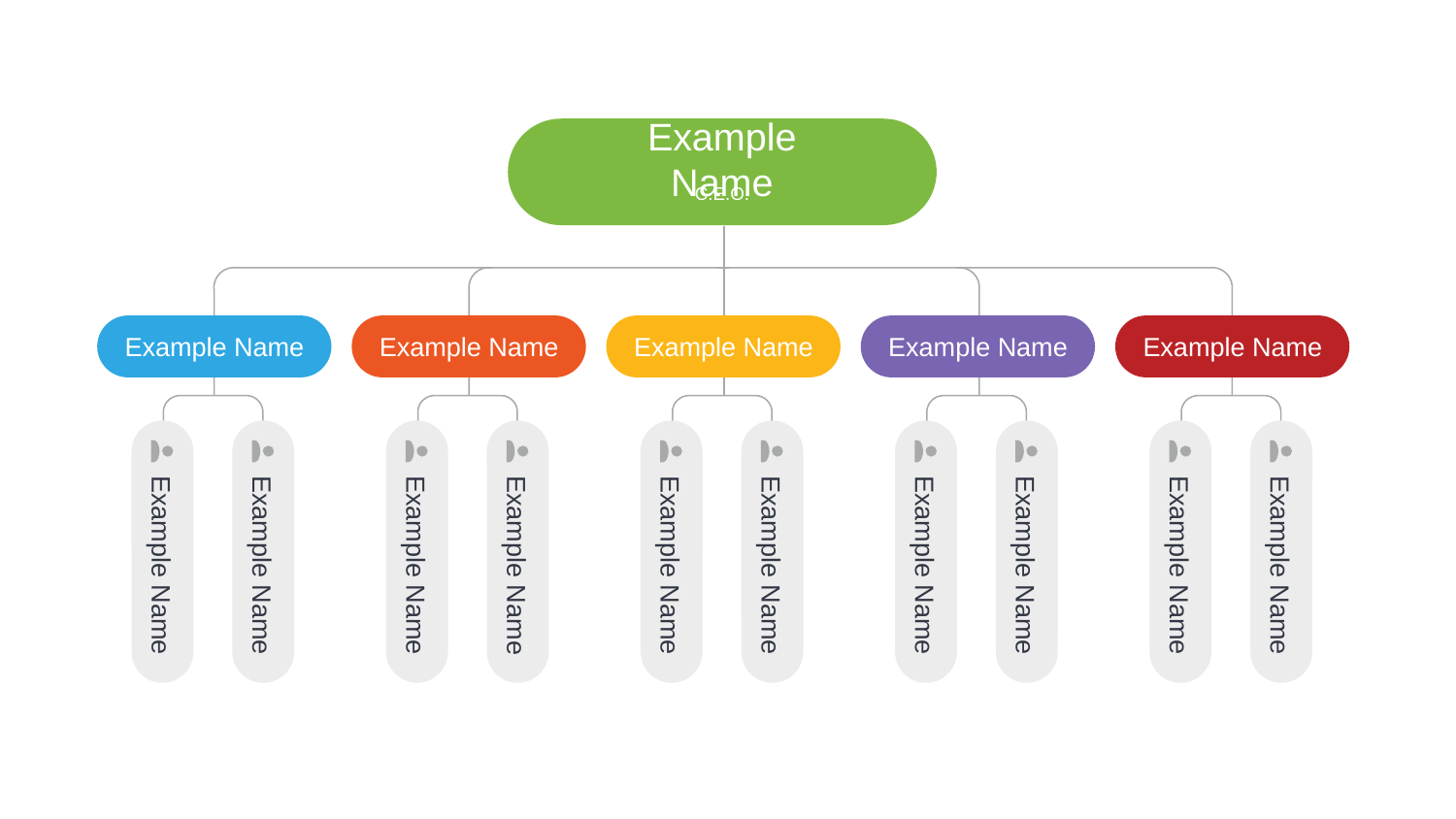

Example Name
C.E.O.

Example Name

Example Name

Example Name

Example Name

Example Name

Example Name

Example Name

Example Name

Example Name

Example Name

Example Name

Example Name

Example Name

Example Name

Example Name